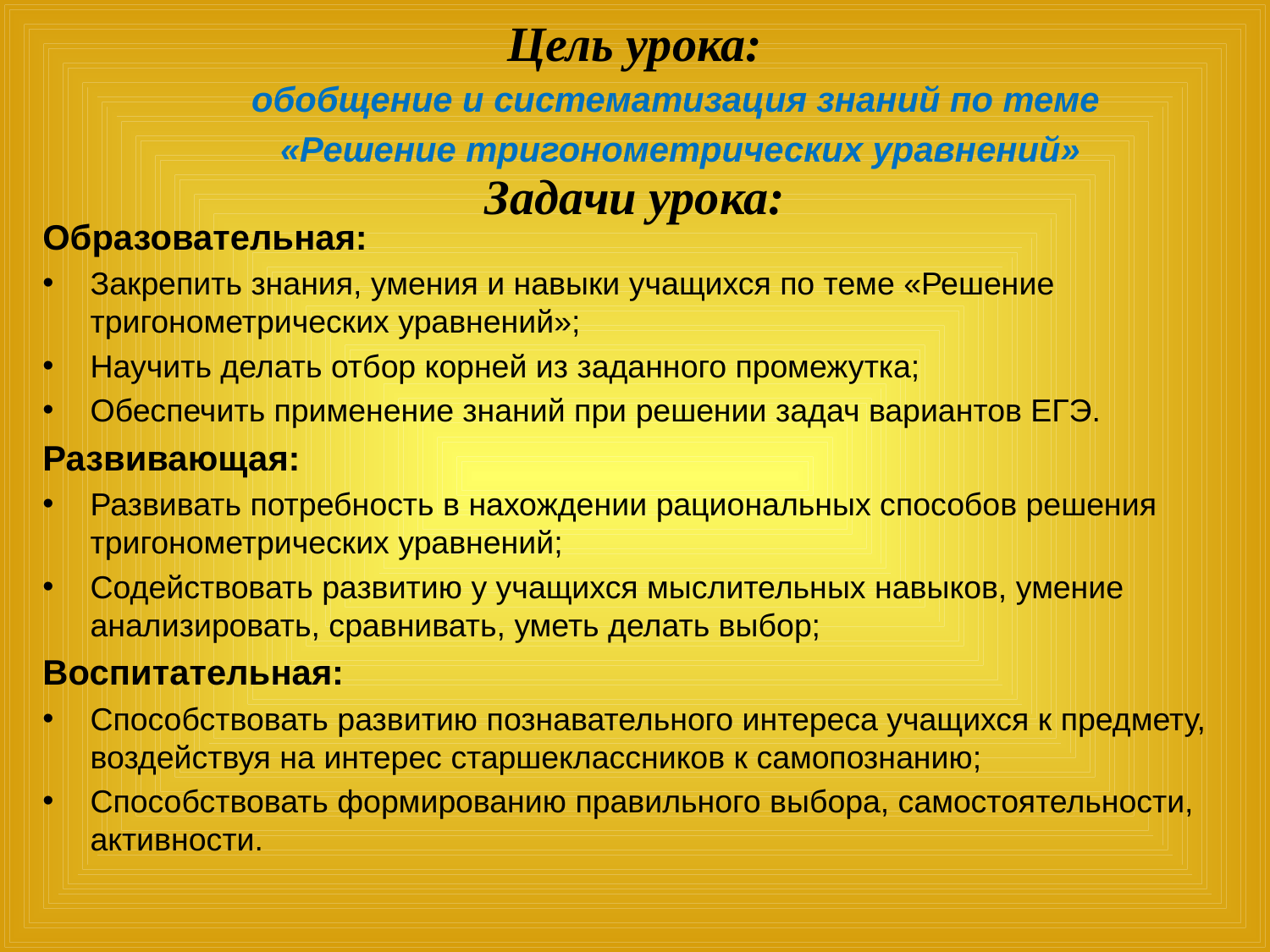

Цель урока:
обобщение и систематизация знаний по теме
«Решение тригонометрических уравнений»
# Задачи урока:
Образовательная:
Закрепить знания, умения и навыки учащихся по теме «Решение тригонометрических уравнений»;
Научить делать отбор корней из заданного промежутка;
Обеспечить применение знаний при решении задач вариантов ЕГЭ.
Развивающая:
Развивать потребность в нахождении рациональных способов решения  тригонометрических уравнений;
Содействовать развитию у учащихся мыслительных навыков, умение анализировать, сравнивать, уметь делать выбор;
Воспитательная:
Способствовать развитию познавательного интереса учащихся к предмету, воздействуя на интерес старшеклассников к самопознанию;
Способствовать формированию правильного выбора, самостоятельности, активности.